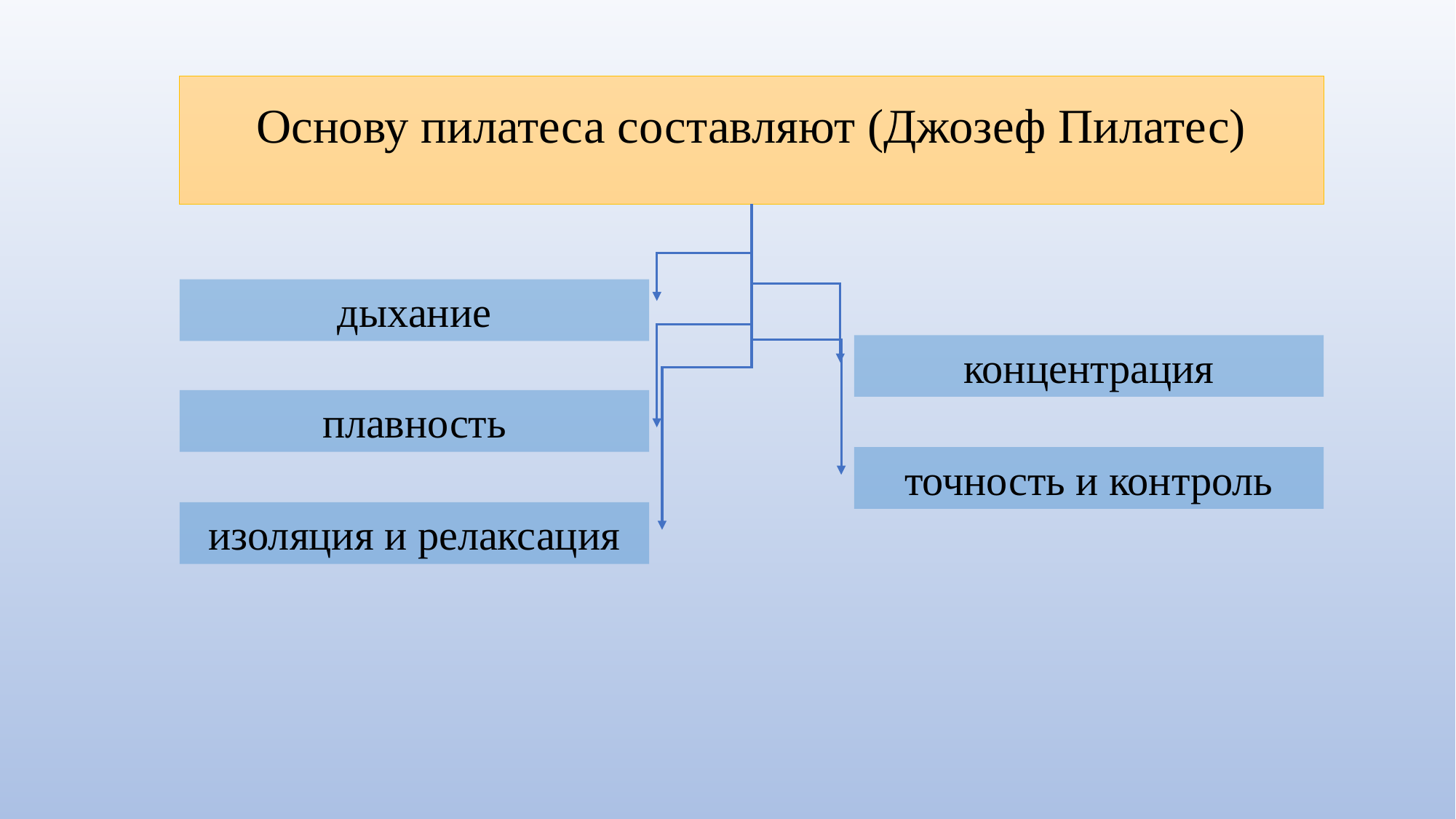

Основу пилатеса составляют (Джозеф Пилатес)

дыхание
концентрация
плавность
точность и контроль
изоляция и релаксация